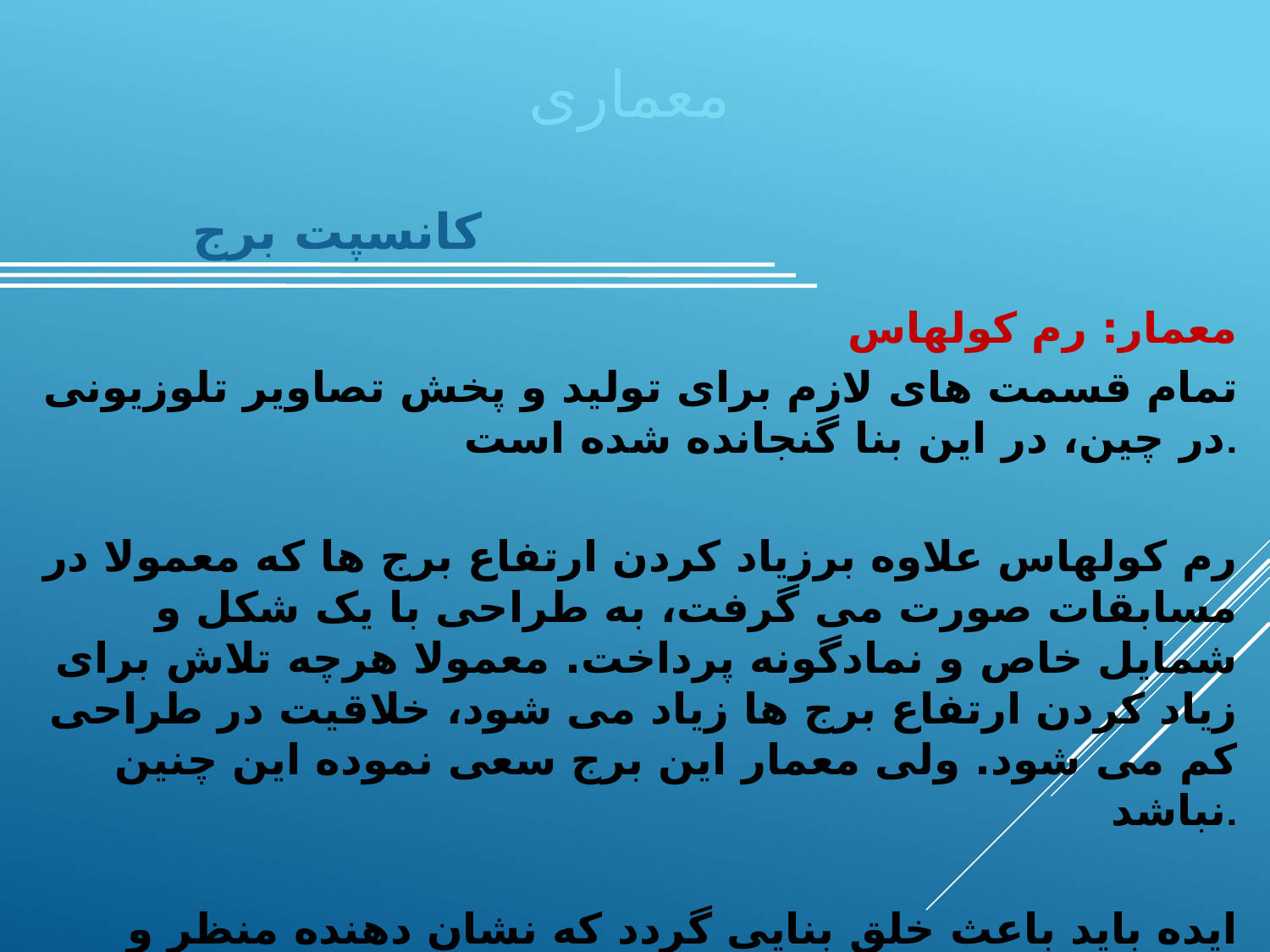

معماری
کانسپت برج
معمار: رم کولهاس
تمام قسمت های لازم برای تولید و پخش تصاویر تلوزیونی در چین، در این بنا گنجانده شده است.

رم کولهاس علاوه برزیاد کردن ارتفاع برج ها که معمولا در مسابقات صورت می گرفت، به طراحی با یک شکل و شمایل خاص و نمادگونه پرداخت. معمولا هرچه تلاش برای زیاد کردن ارتفاع برج ها زیاد می شود، خلاقیت در طراحی کم می شود. ولی معمار این برج سعی نموده این چنین نباشد.

ایده باید باعث خلق بنایی گردد که نشان دهنده منظر و هویت شهری باشد که این اتفاق در این بنا افتاد درواقع جامعه با هم ترکیب شد نه تفکیک